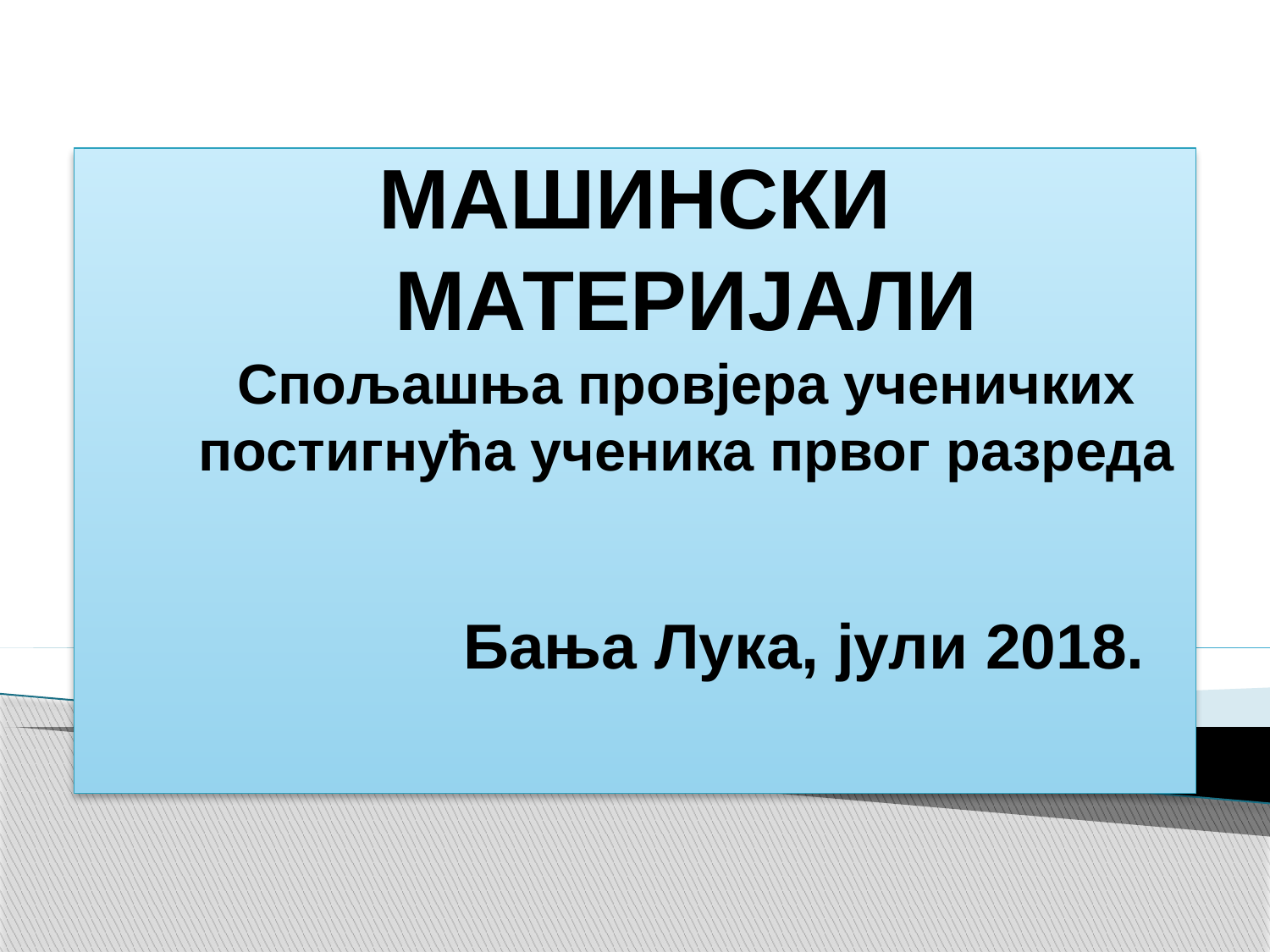

# МАШИНСКИ МАТЕРИЈАЛИ Спољашња провјера ученичких постигнућа ученика првог разреда Бања Лука, јули 2018.